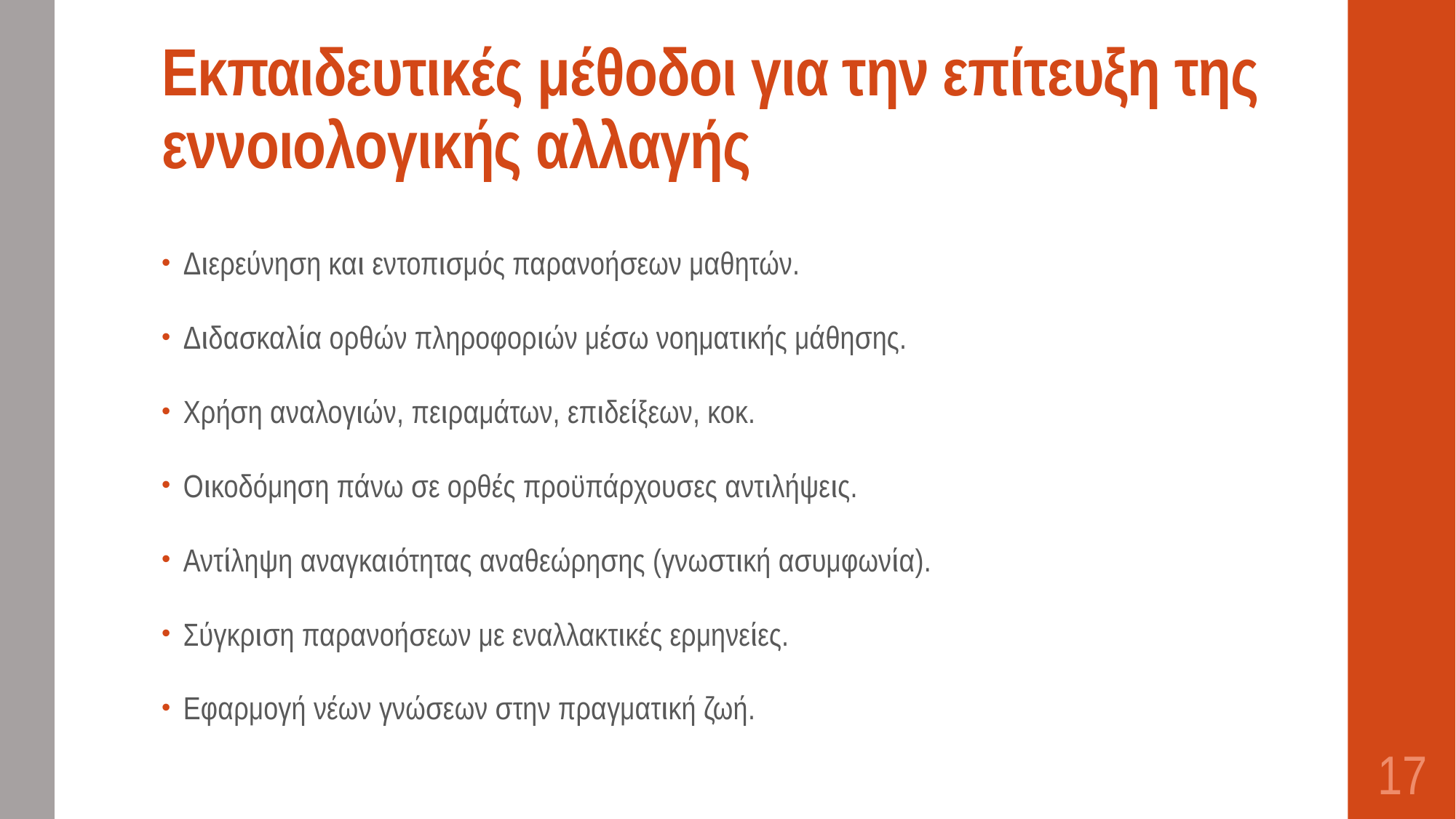

# Εκπαιδευτικές μέθοδοι για την επίτευξη της εννοιολογικής αλλαγής
Διερεύνηση και εντοπισμός παρανοήσεων μαθητών.
Διδασκαλία ορθών πληροφοριών μέσω νοηματικής μάθησης.
Χρήση αναλογιών, πειραμάτων, επιδείξεων, κοκ.
Οικοδόμηση πάνω σε ορθές προϋπάρχουσες αντιλήψεις.
Αντίληψη αναγκαιότητας αναθεώρησης (γνωστική ασυμφωνία).
Σύγκριση παρανοήσεων με εναλλακτικές ερμηνείες.
Εφαρμογή νέων γνώσεων στην πραγματική ζωή.
17